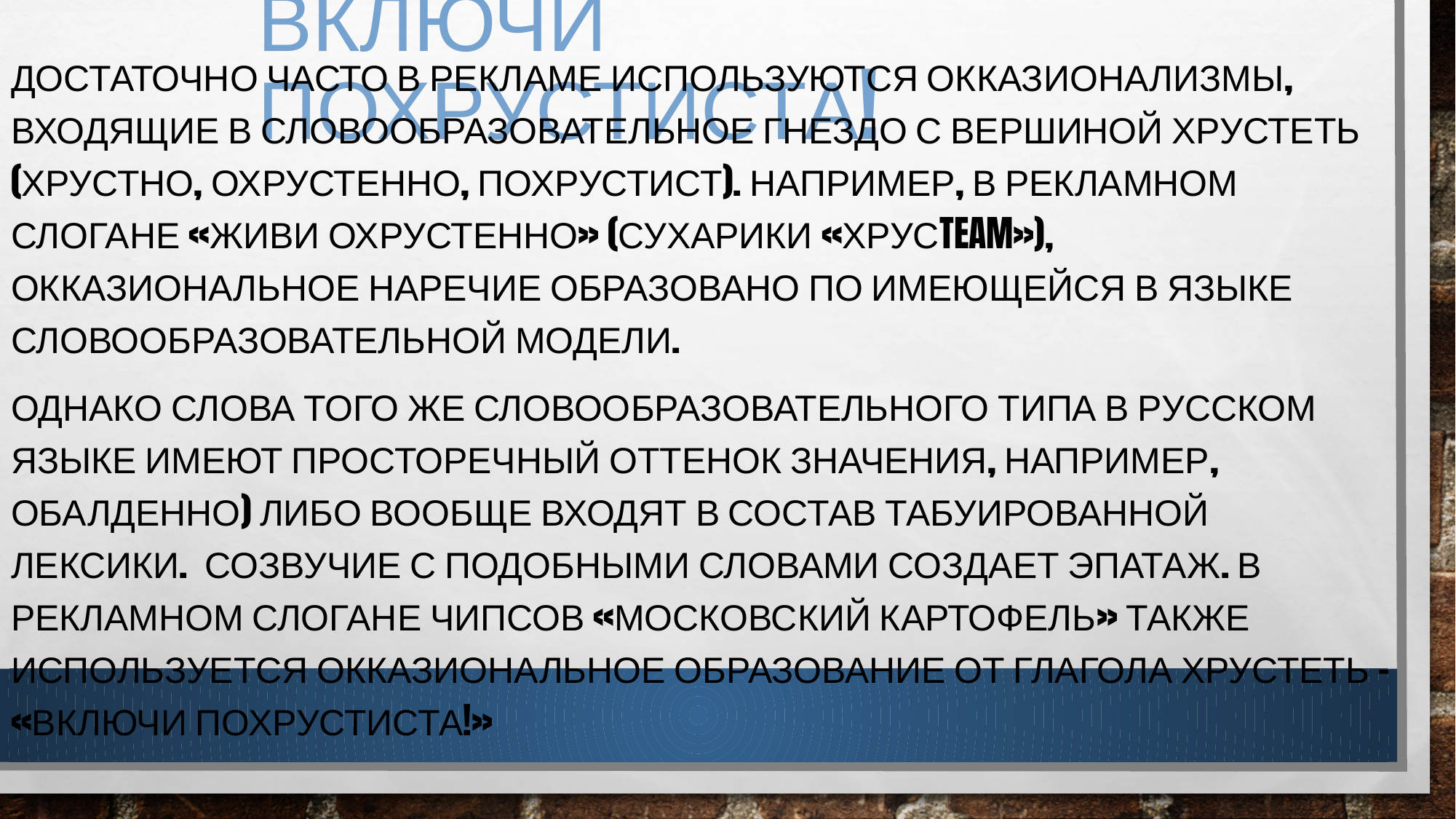

# ВКЛЮЧИ ПОХРУСТИСТА!
Достаточно часто в рекламе используются окказионализмы, входящие в словообразовательное гнездо с вершиной хрустеть (хрустно, охрустенно, похрустист). Например, в рекламном слогане «Живи охрустенно» (сухарики «Хрусteam»), окказиональное наречие образовано по имеющейся в языке словообразовательной модели.
Однако слова того же словообразовательного типа в русском языке имеют просторечный оттенок значения, например, обалденно) либо вообще входят в состав табуированной лексики.  Созвучие с подобными словами создает эпатаж. В рекламном слогане чипсов «Московский картофель» также используется окказиональное образование от глагола хрустеть – «Включи похрустиста!»